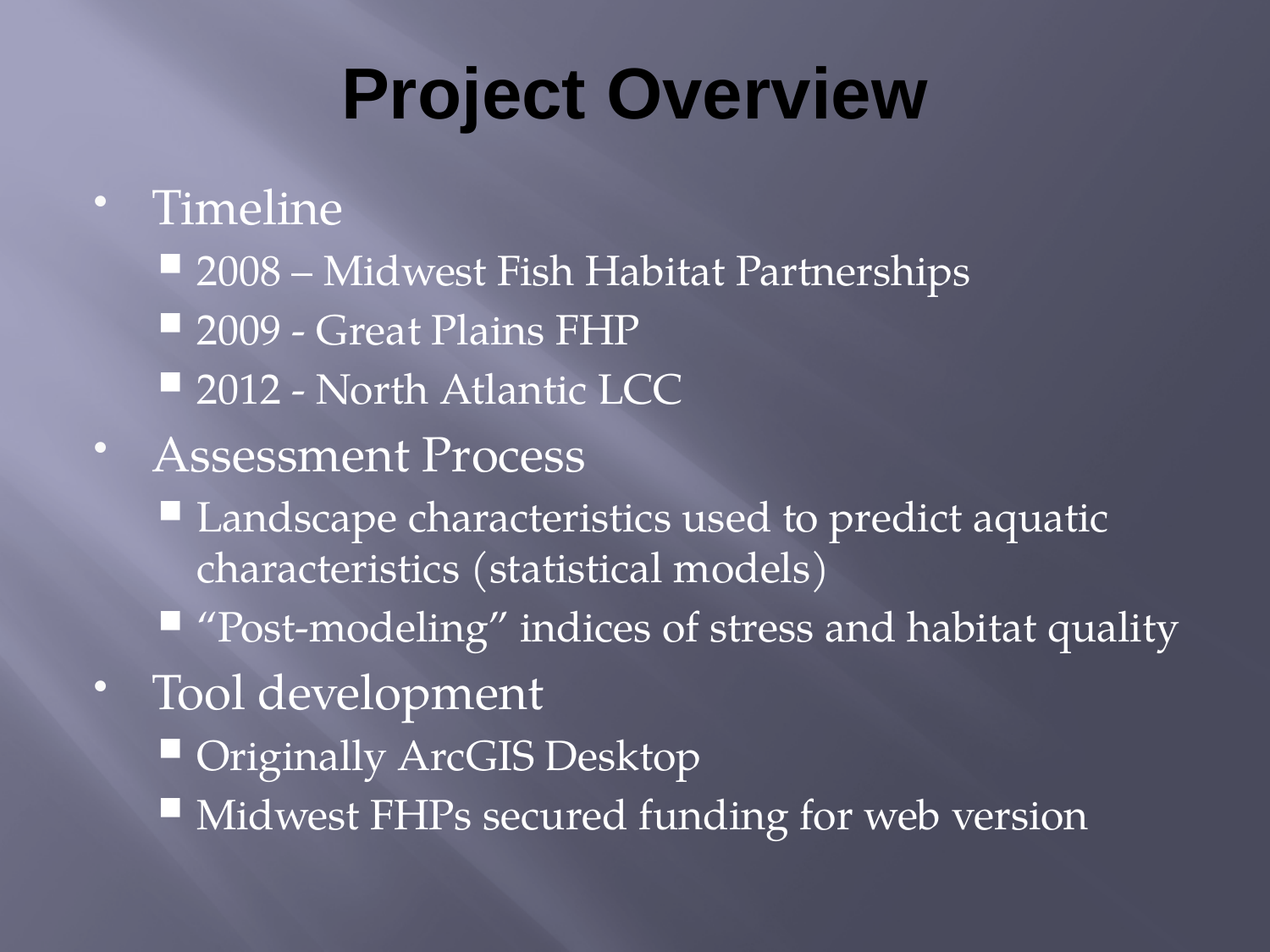

# Project Overview
Timeline
2008 – Midwest Fish Habitat Partnerships
2009 - Great Plains FHP
2012 - North Atlantic LCC
Assessment Process
Landscape characteristics used to predict aquatic characteristics (statistical models)
“Post-modeling” indices of stress and habitat quality
Tool development
Originally ArcGIS Desktop
Midwest FHPs secured funding for web version